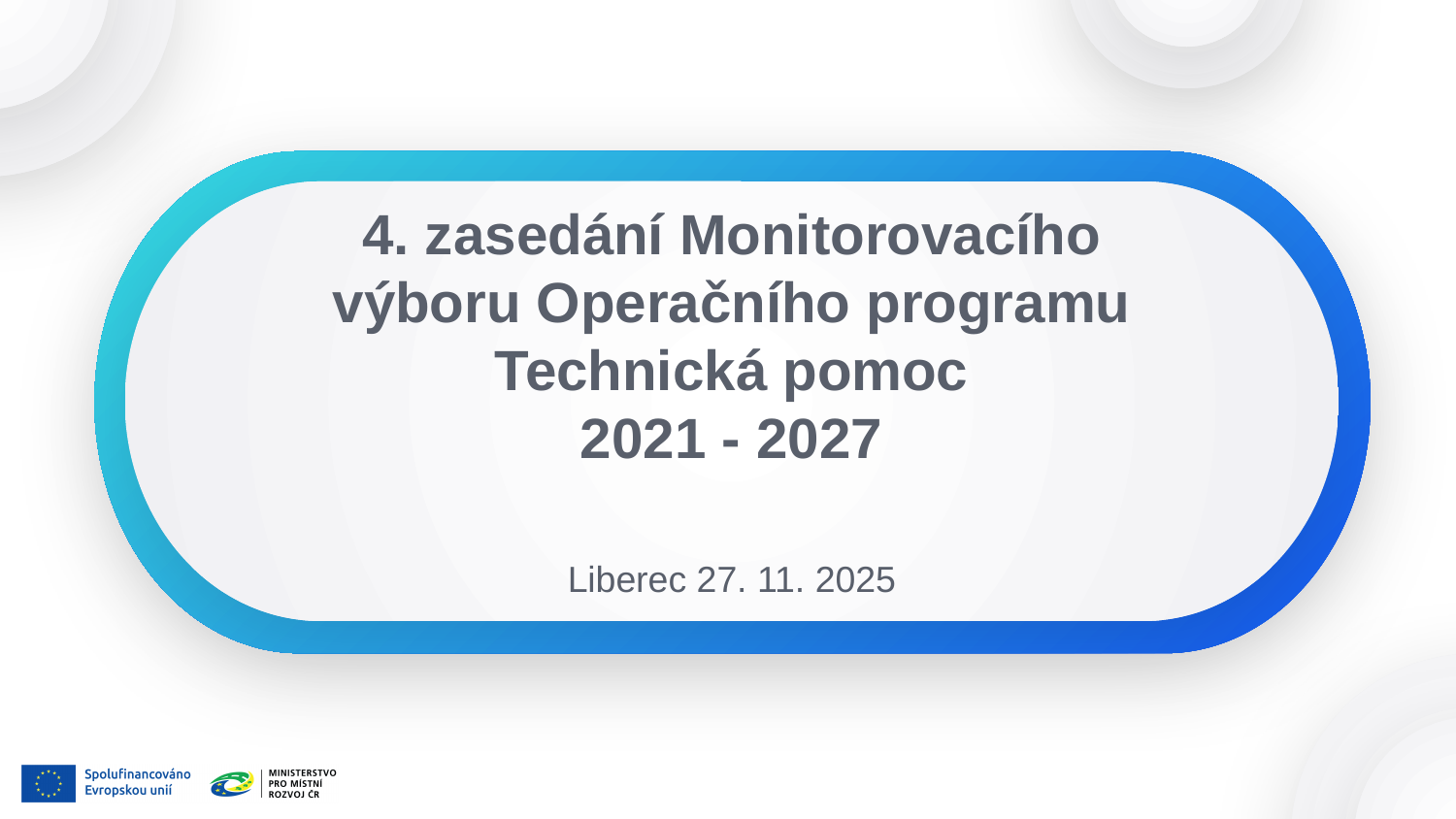

# 4. zasedání Monitorovacího výboru Operačního programu Technická pomoc 2021 - 2027
Liberec 27. 11. 2025